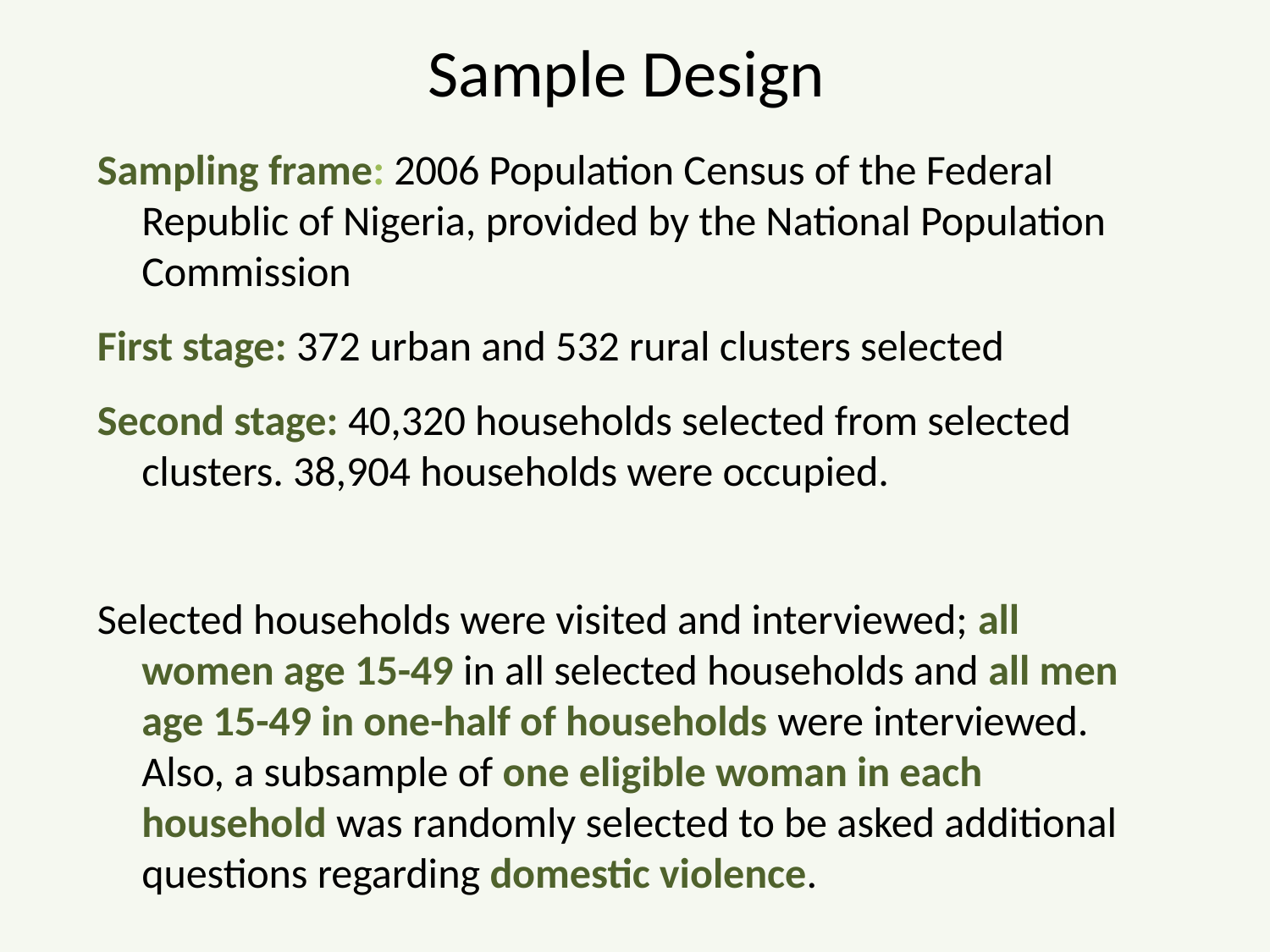

Sample Design
Sampling frame: 2006 Population Census of the Federal Republic of Nigeria, provided by the National Population Commission
First stage: 372 urban and 532 rural clusters selected
Second stage: 40,320 households selected from selected clusters. 38,904 households were occupied.

Selected households were visited and interviewed; all women age 15-49 in all selected households and all men age 15-49 in one-half of households were interviewed. Also, a subsample of one eligible woman in each household was randomly selected to be asked additional questions regarding domestic violence.